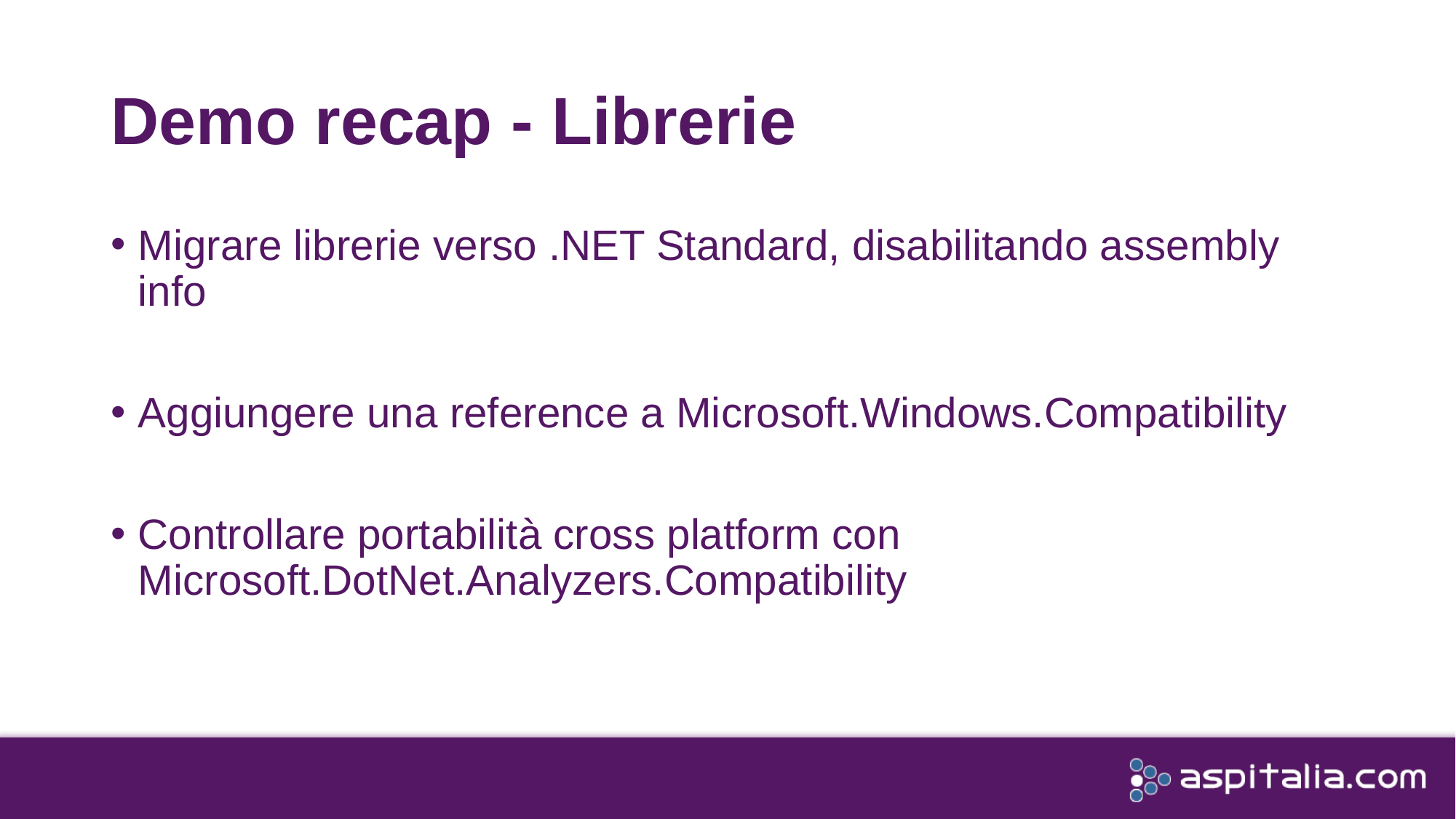

# Demo recap - Librerie
Migrare librerie verso .NET Standard, disabilitando assembly info

Aggiungere una reference a Microsoft.Windows.Compatibility

Controllare portabilità cross platform con Microsoft.DotNet.Analyzers.Compatibility